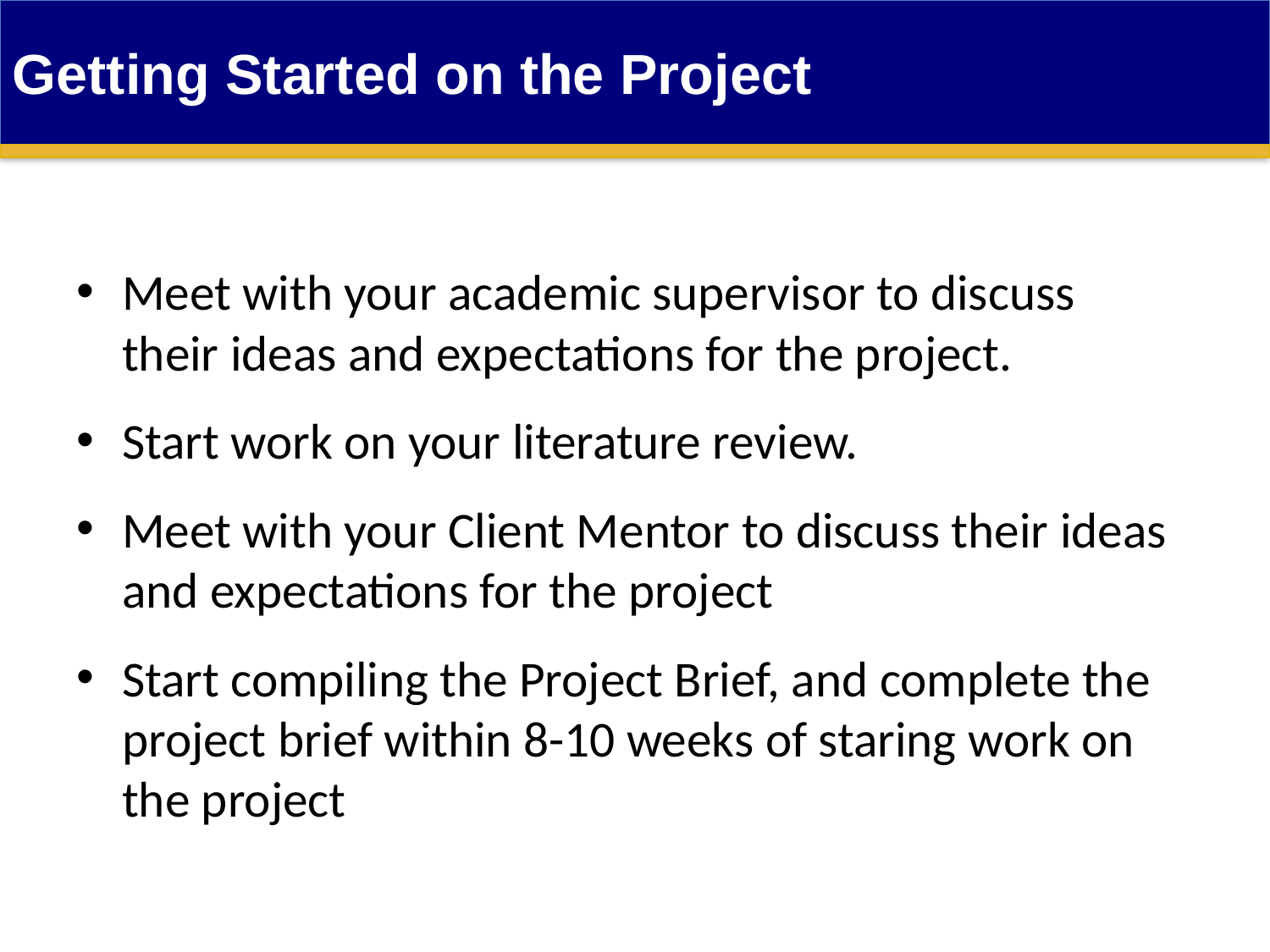

Getting Started on the Project

Meet with your academic supervisor to discuss their ideas and expectations for the project.
Start work on your literature review.
Meet with your Client Mentor to discuss their ideas and expectations for the project
Start compiling the Project Brief, and complete the project brief within 8-10 weeks of staring work on the project